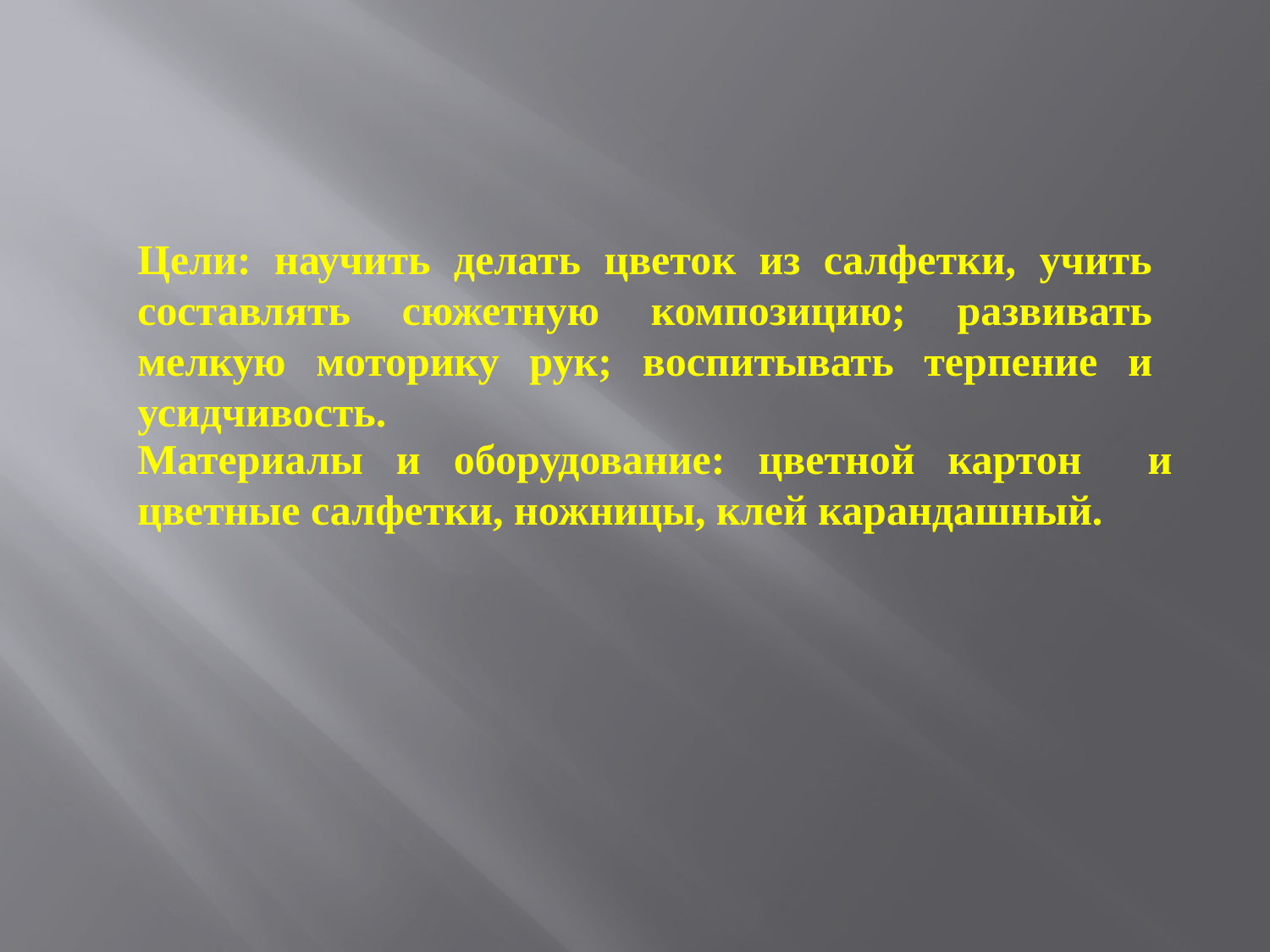

#
Цели: научить делать цветок из салфетки, учить составлять сюжетную композицию; развивать мелкую моторику рук; воспитывать терпение и усидчивость.
Материалы и оборудование: цветной картон  и цветные салфетки, ножницы, клей карандашный.